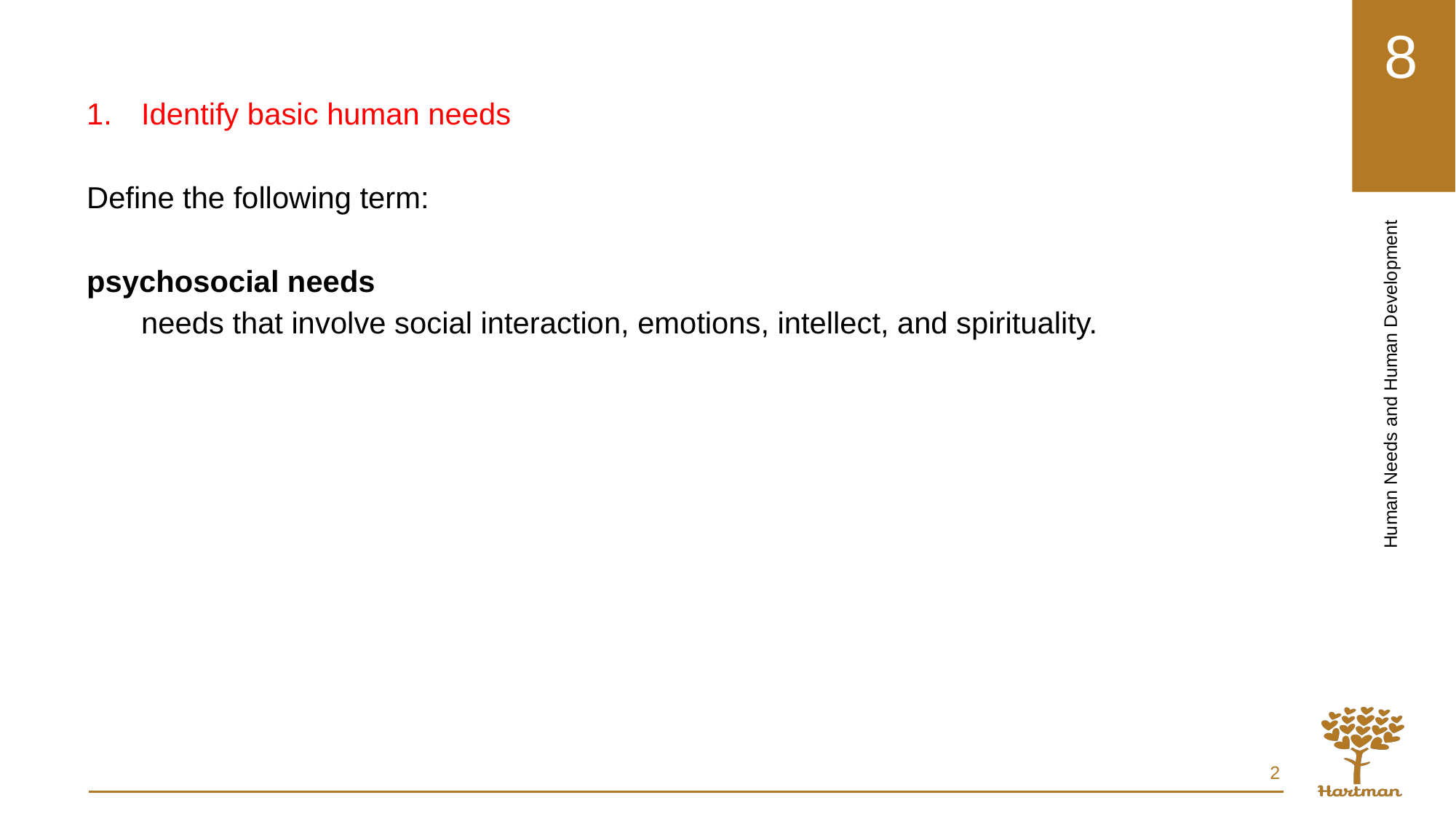

Identify basic human needs

Define the following term:

psychosocial needs
needs that involve social interaction, emotions, intellect, and spirituality.

2